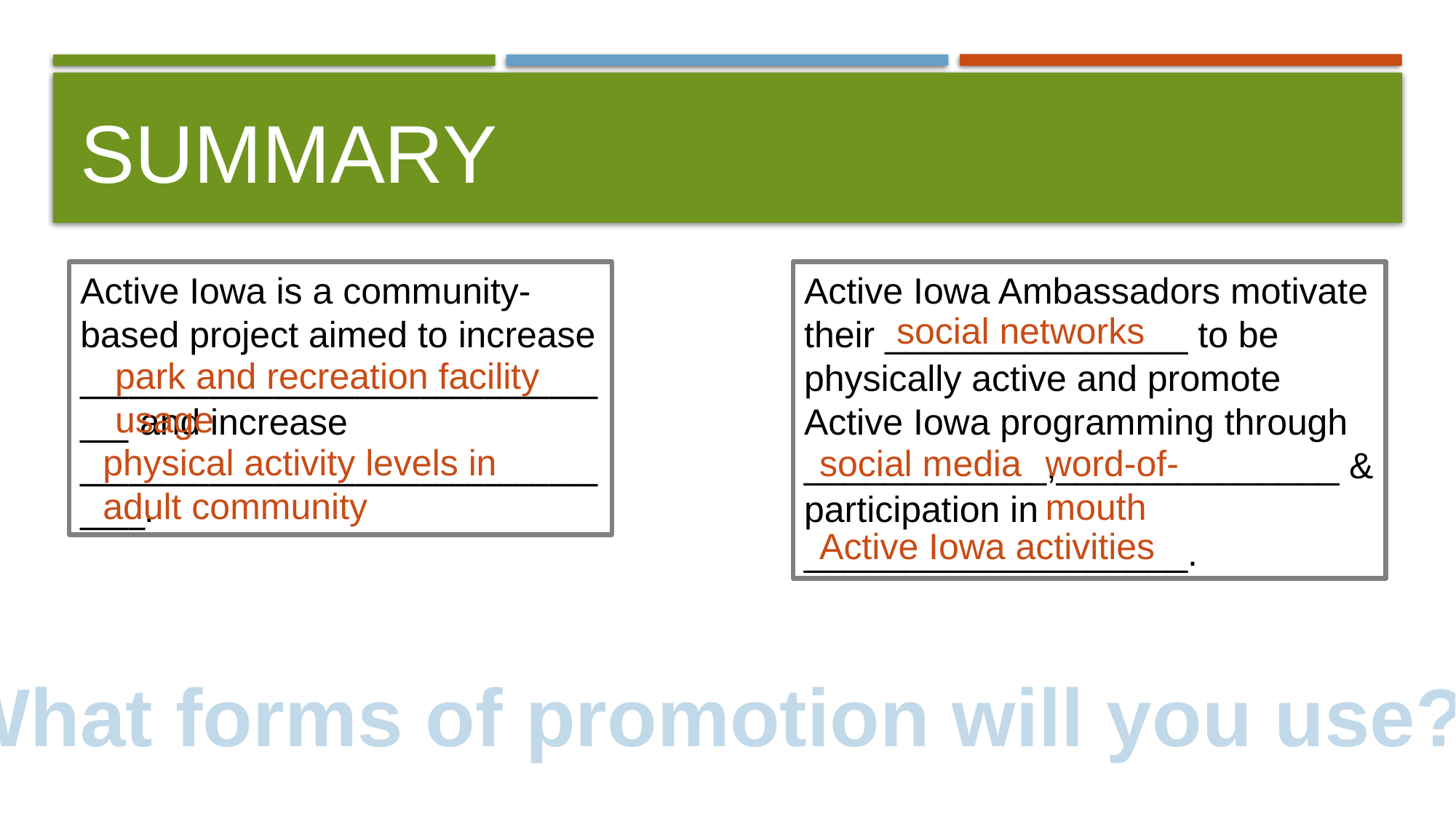

# Summary
Active Iowa is a community-based project aimed to increase ___________________________________ and increase ____________________________________.
Active Iowa Ambassadors motivate their _______________ to be physically active and promote Active Iowa programming through ____________,______________ & participation in ___________________.
social networks
park and recreation facility usage
physical activity levels in adult community
word-of-mouth
social media
Active Iowa activities
What forms of promotion will you use?